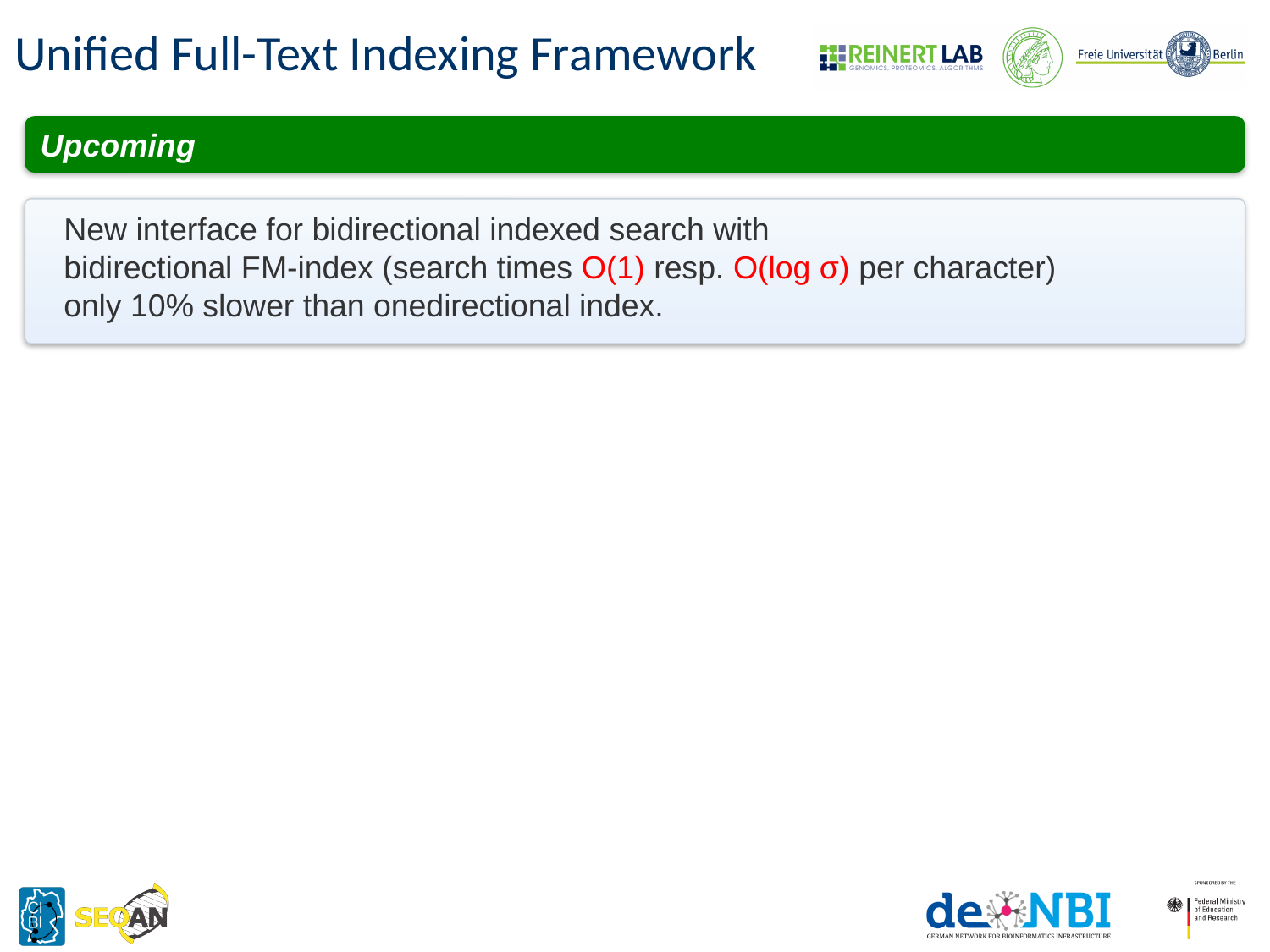

# Unified Full-Text Indexing Framework
Upcoming

New interface for bidirectional indexed search with
bidirectional FM-index (search times O(1) resp. O(log σ) per character)
only 10% slower than onedirectional index.